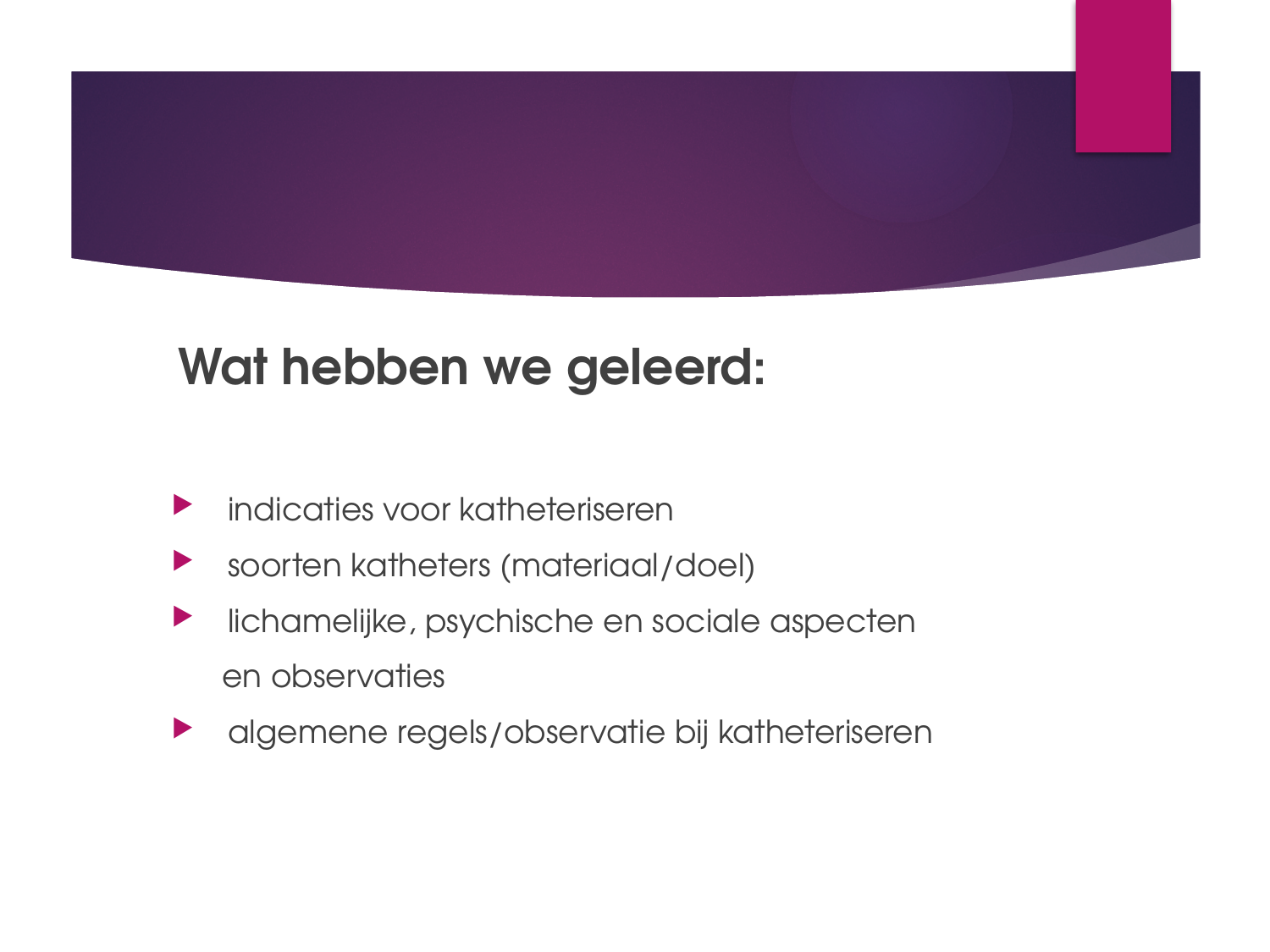

Wat hebben we geleerd:

 indicaties voor katheteriseren
 soorten katheters (materiaal/doel)
 lichamelijke, psychische en sociale aspecten
     en observaties
 algemene regels/observatie bij katheteriseren